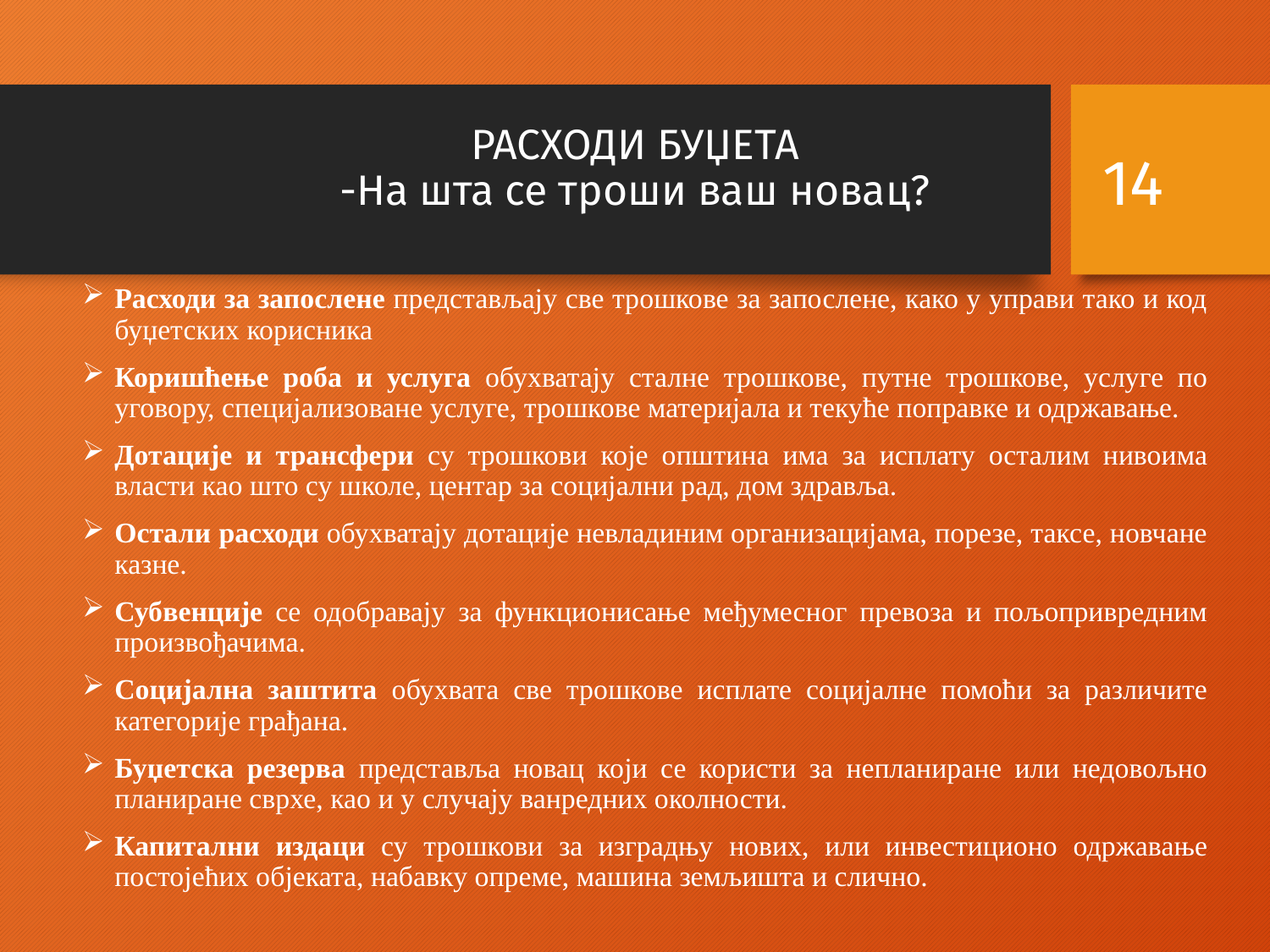

# РАСХОДИ БУЏЕТА -На шта се троши ваш новац?
14
Расходи за запослене представљају све трошкове за запослене, како у управи тако и код буџетских корисника
Коришћење роба и услуга обухватају сталне трошкове, путне трошкове, услуге по уговору, специјализоване услуге, трошкове материјала и текуће поправке и одржавање.
Дотације и трансфери су трошкови које општина има за исплату осталим нивоима власти као што су школе, центар за социјални рад, дом здравља.
Остали расходи обухватају дотације невладиним организацијама, порезе, таксе, новчане казне.
Субвенције сe одобравају за функционисање међумесног превоза и пољопривредним произвођачима.
Социјална заштита обухвата све трошкове исплате социјалне помоћи за различите категорије грађана.
Буџетска резерва представља новац који се користи за непланиране или недовољно планиране сврхе, као и у случају ванредних околности.
Капитални издаци су трошкови за изградњу нових, или инвестиционо одржавање постојећих објеката, набавку опреме, машина земљишта и слично.